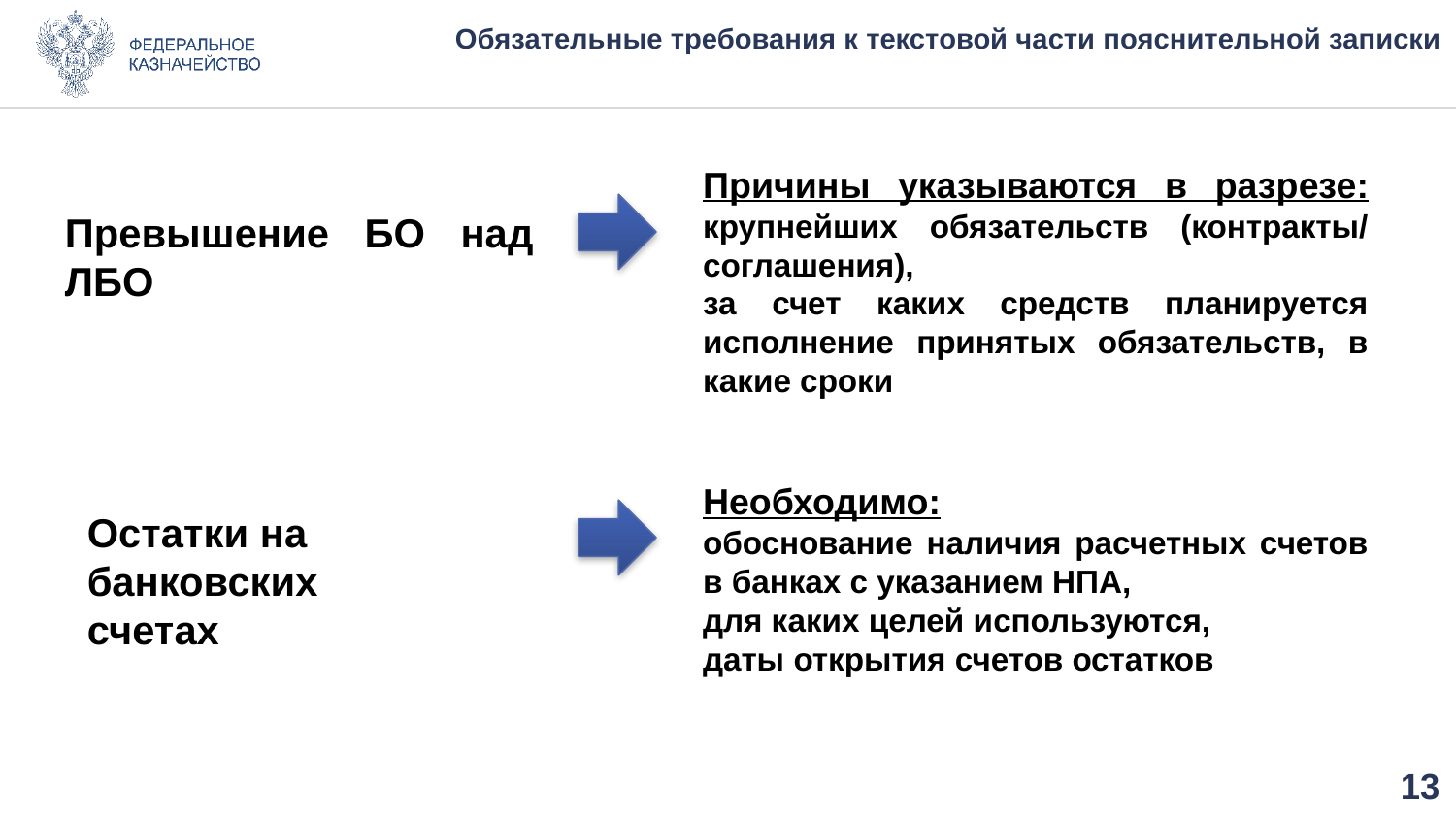

Обязательные требования к текстовой части пояснительной записки
Причины указываются в разрезе:
крупнейших обязательств (контракты/ соглашения),
за счет каких средств планируется исполнение принятых обязательств, в какие сроки

Превышение БО над ЛБО
Необходимо:
обоснование наличия расчетных счетов в банках с указанием НПА,
для каких целей используются,
даты открытия счетов остатков

Остатки на банковских счетах

13